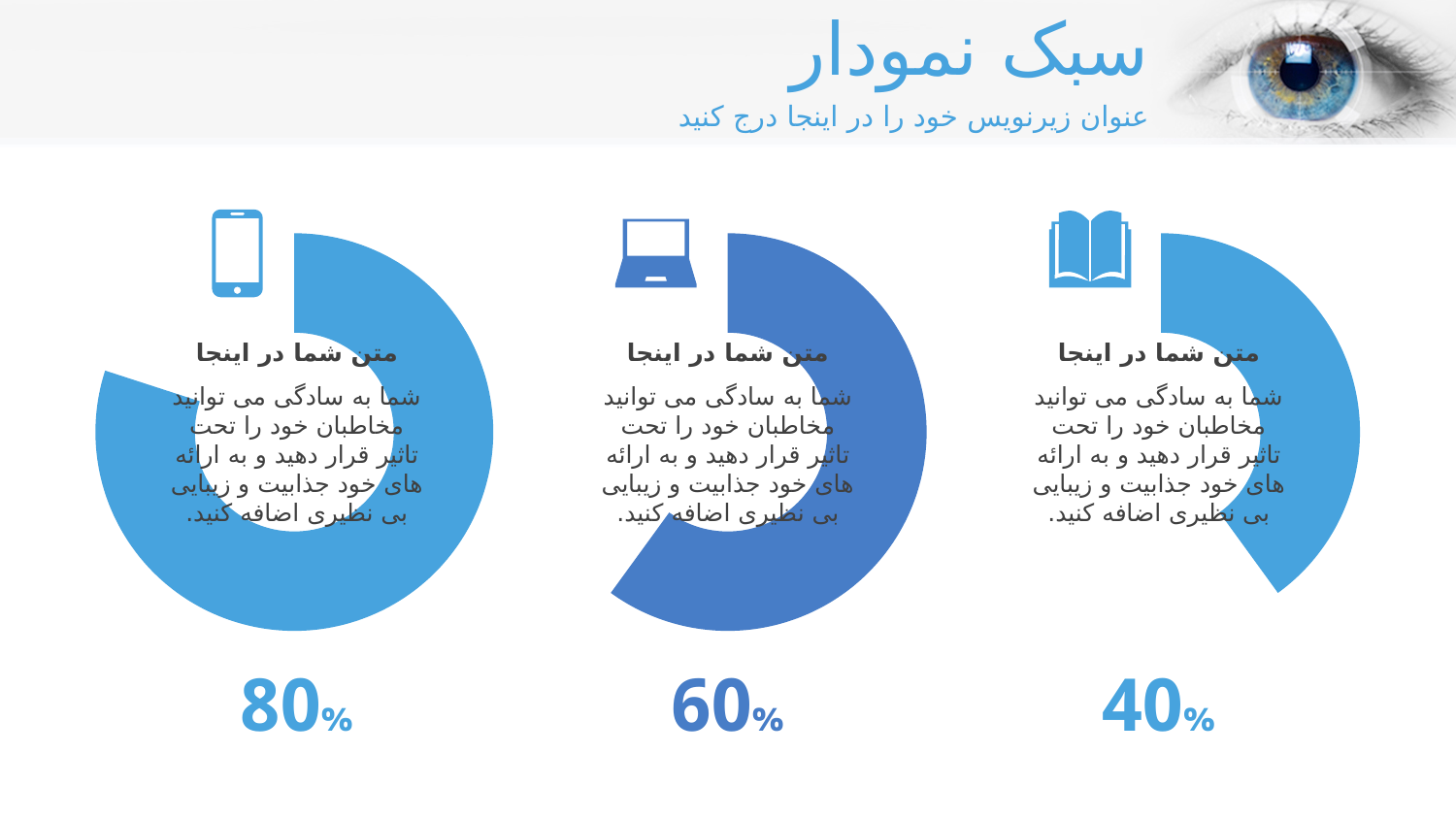

سبک نمودار
عنوان زیرنویس خود را در اینجا درج کنید

### Chart

| Category |  |
|---|---|

### Chart

| Category |  |
|---|---|

### Chart

| Category |  |
|---|---|
متن شما در اینجا
شما به سادگی می توانید مخاطبان خود را تحت تاثیر قرار دهید و به ارائه های خود جذابیت و زیبایی بی نظیری اضافه کنید.
متن شما در اینجا
شما به سادگی می توانید مخاطبان خود را تحت تاثیر قرار دهید و به ارائه های خود جذابیت و زیبایی بی نظیری اضافه کنید.
متن شما در اینجا
شما به سادگی می توانید مخاطبان خود را تحت تاثیر قرار دهید و به ارائه های خود جذابیت و زیبایی بی نظیری اضافه کنید.
80%
60%
40%